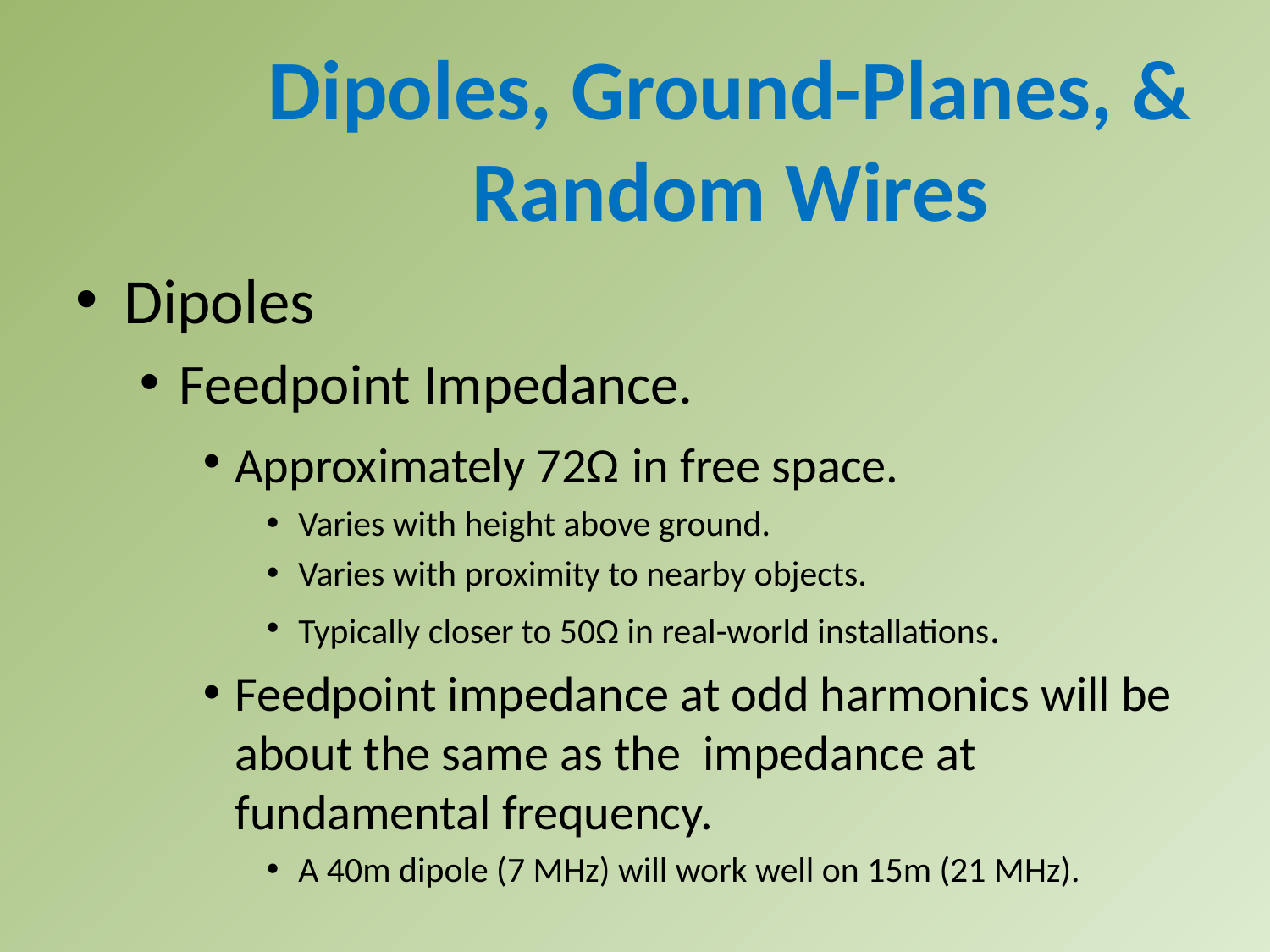

Dipoles, Ground-Planes, & Random Wires
Dipoles
Feedpoint Impedance.
Approximately 72Ω in free space.
Varies with height above ground.
Varies with proximity to nearby objects.
Typically closer to 50Ω in real-world installations.
Feedpoint impedance at odd harmonics will be about the same as the  impedance at fundamental frequency.
A 40m dipole (7 MHz) will work well on 15m (21 MHz).